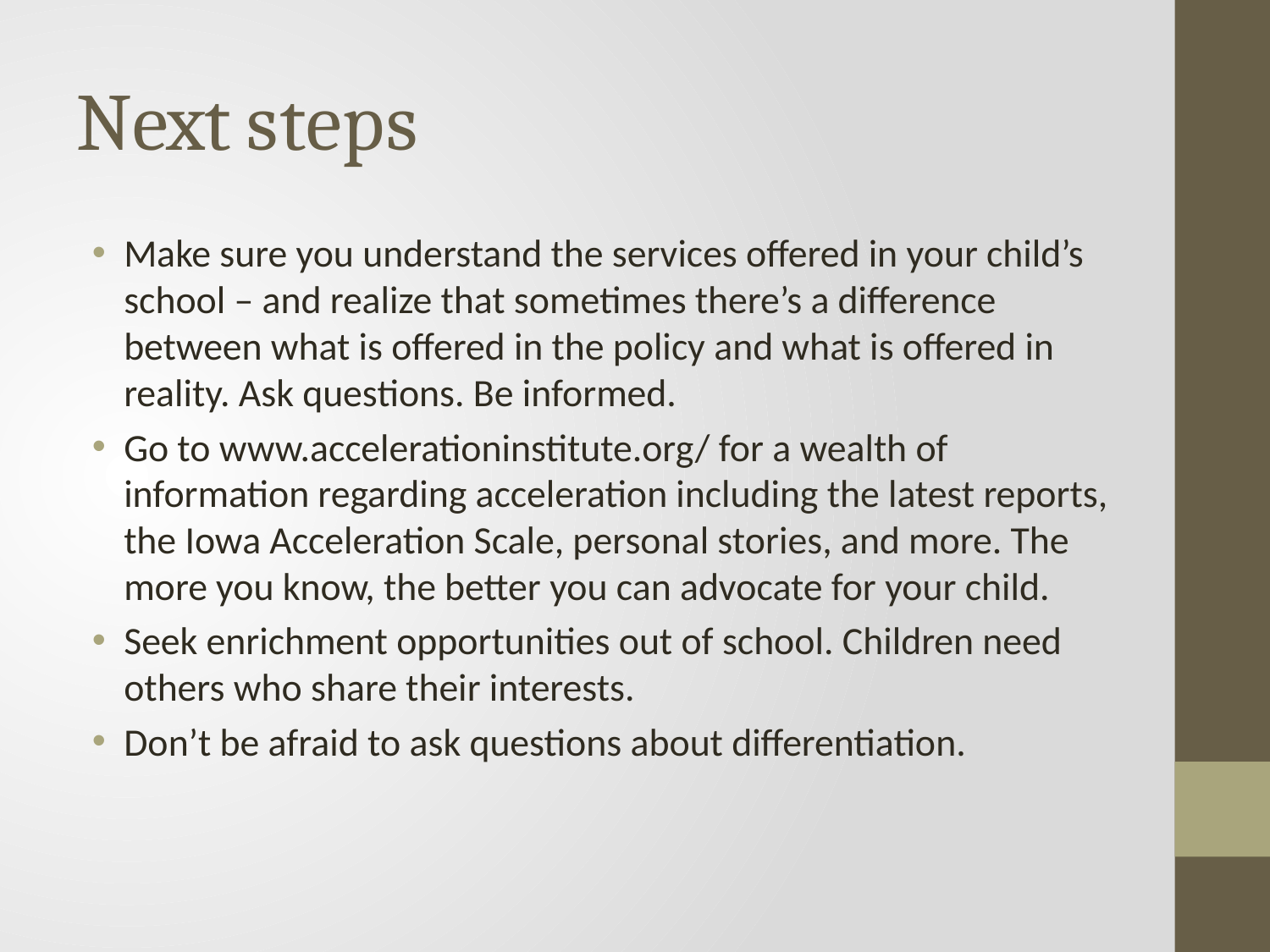

# Next steps
Make sure you understand the services offered in your child’s school – and realize that sometimes there’s a difference between what is offered in the policy and what is offered in reality. Ask questions. Be informed.
Go to www.accelerationinstitute.org/ for a wealth of information regarding acceleration including the latest reports, the Iowa Acceleration Scale, personal stories, and more. The more you know, the better you can advocate for your child.
Seek enrichment opportunities out of school. Children need others who share their interests.
Don’t be afraid to ask questions about differentiation.